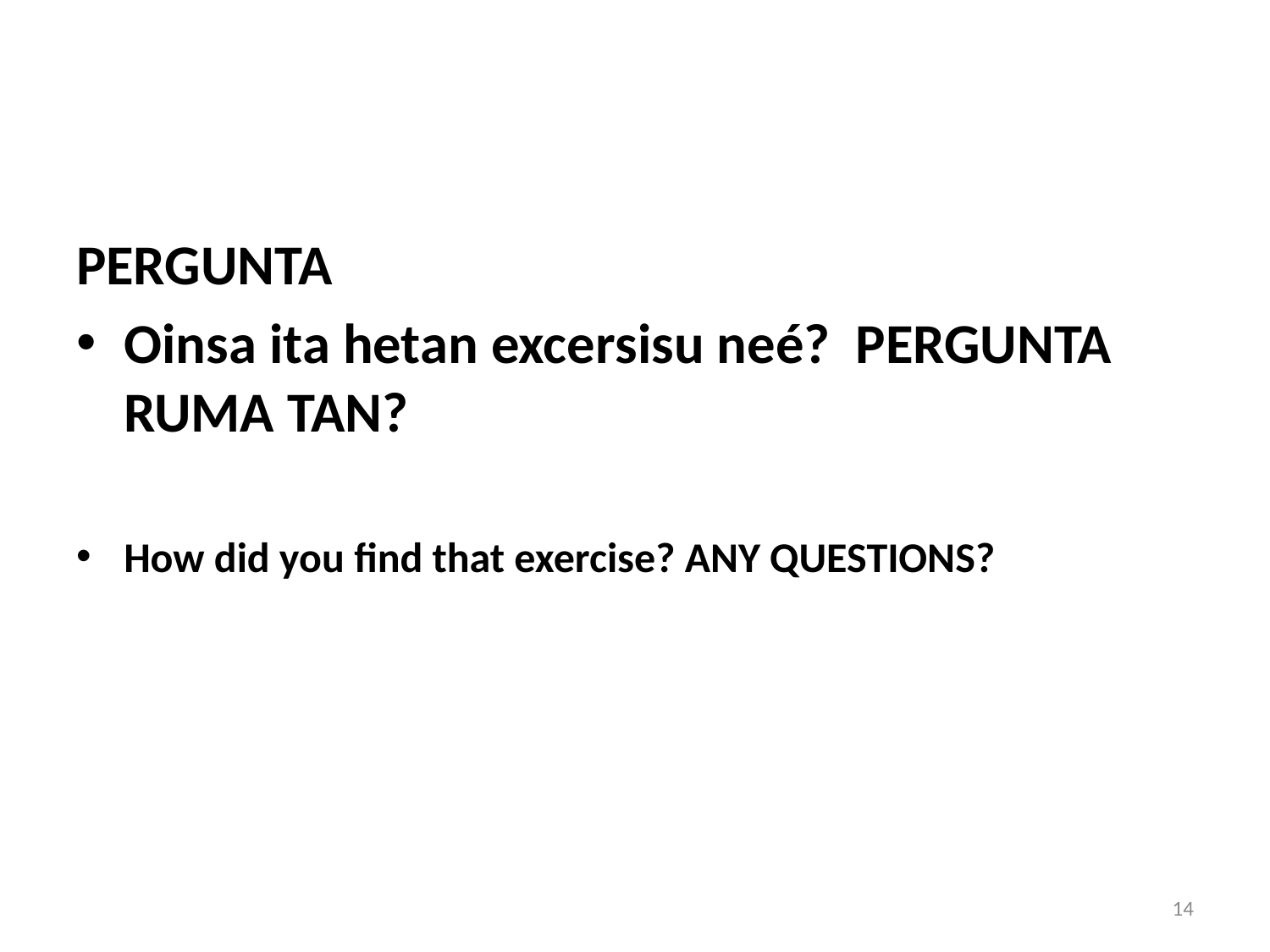

PERGUNTA
Oinsa ita hetan excersisu neé?  PERGUNTA RUMA TAN?

How did you find that exercise? ANY QUESTIONS?

14